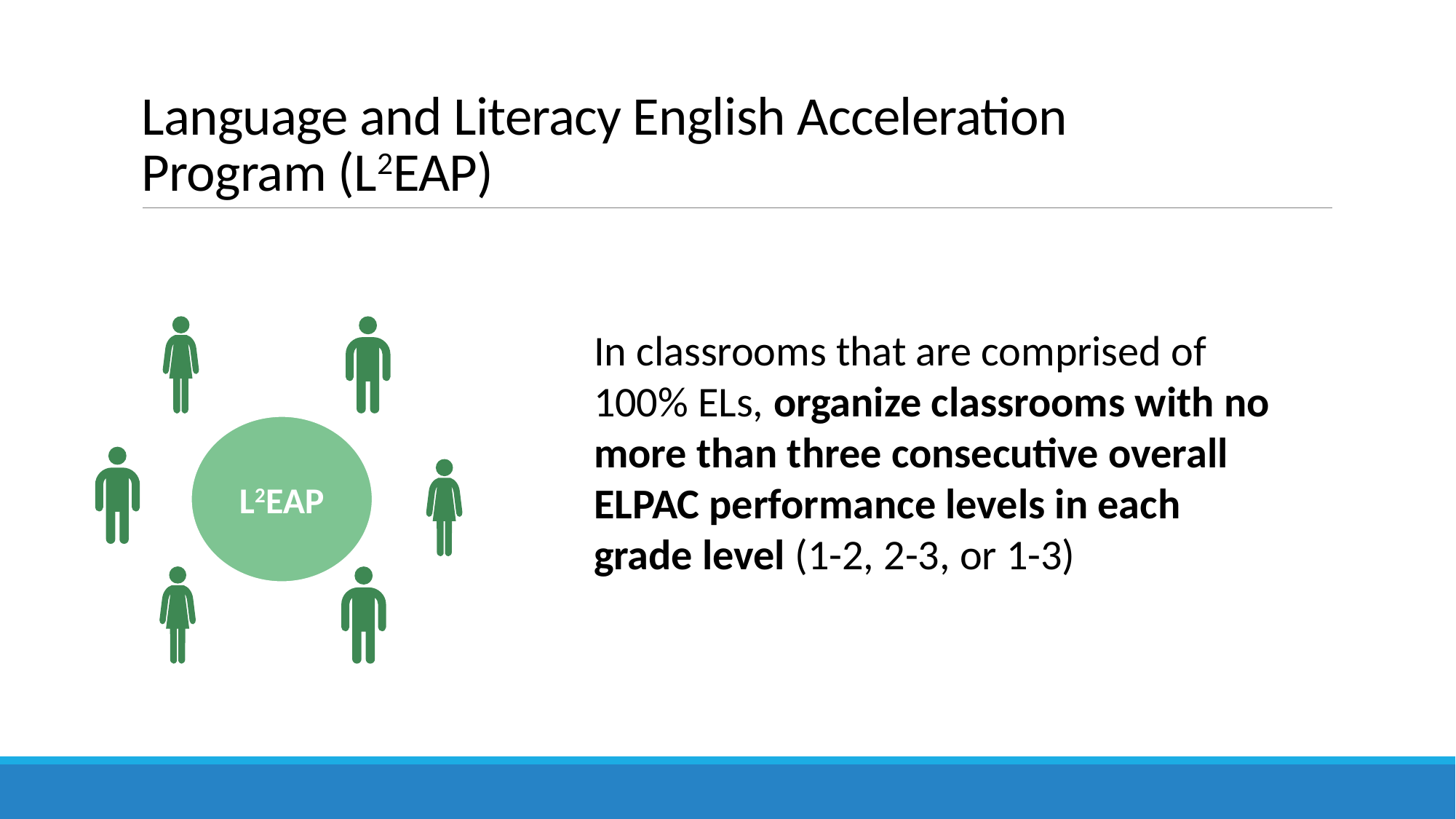

TEAMWORK
# Language and Literacy English Acceleration Program (L2EAP)

In classrooms that are comprised of 100% ELs, organize classrooms with no more than three consecutive overall ELPAC performance levels in each grade level (1-2, 2-3, or 1-3)
L2EAP